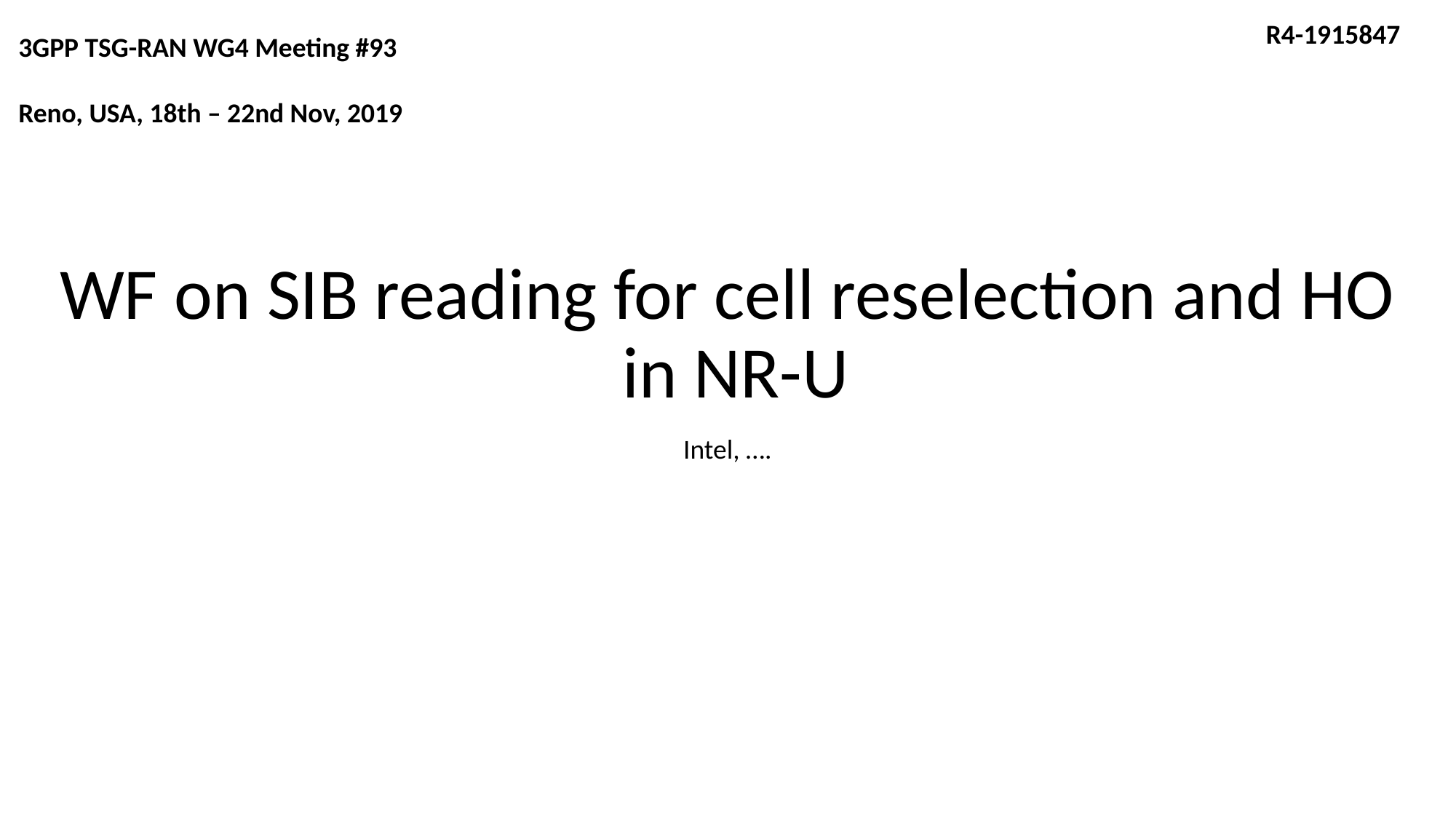

R4-1915847
3GPP TSG-RAN WG4 Meeting #93							 Reno, USA, 18th – 22nd Nov, 2019
# WF on SIB reading for cell reselection and HO in NR-U
Intel, ….